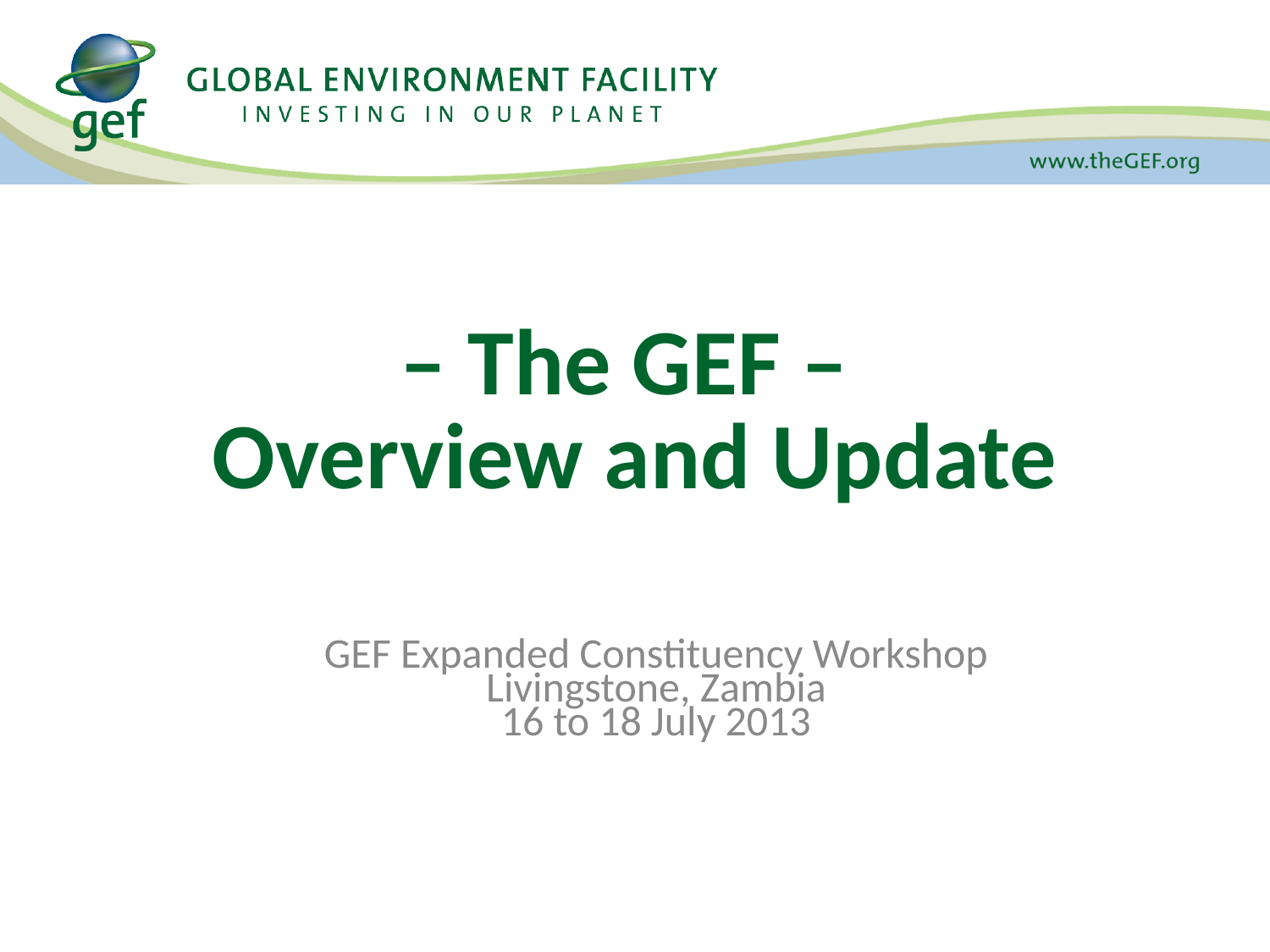

# – The GEF – Overview and Update
GEF Expanded Constituency Workshop
Livingstone, Zambia
16 to 18 July 2013